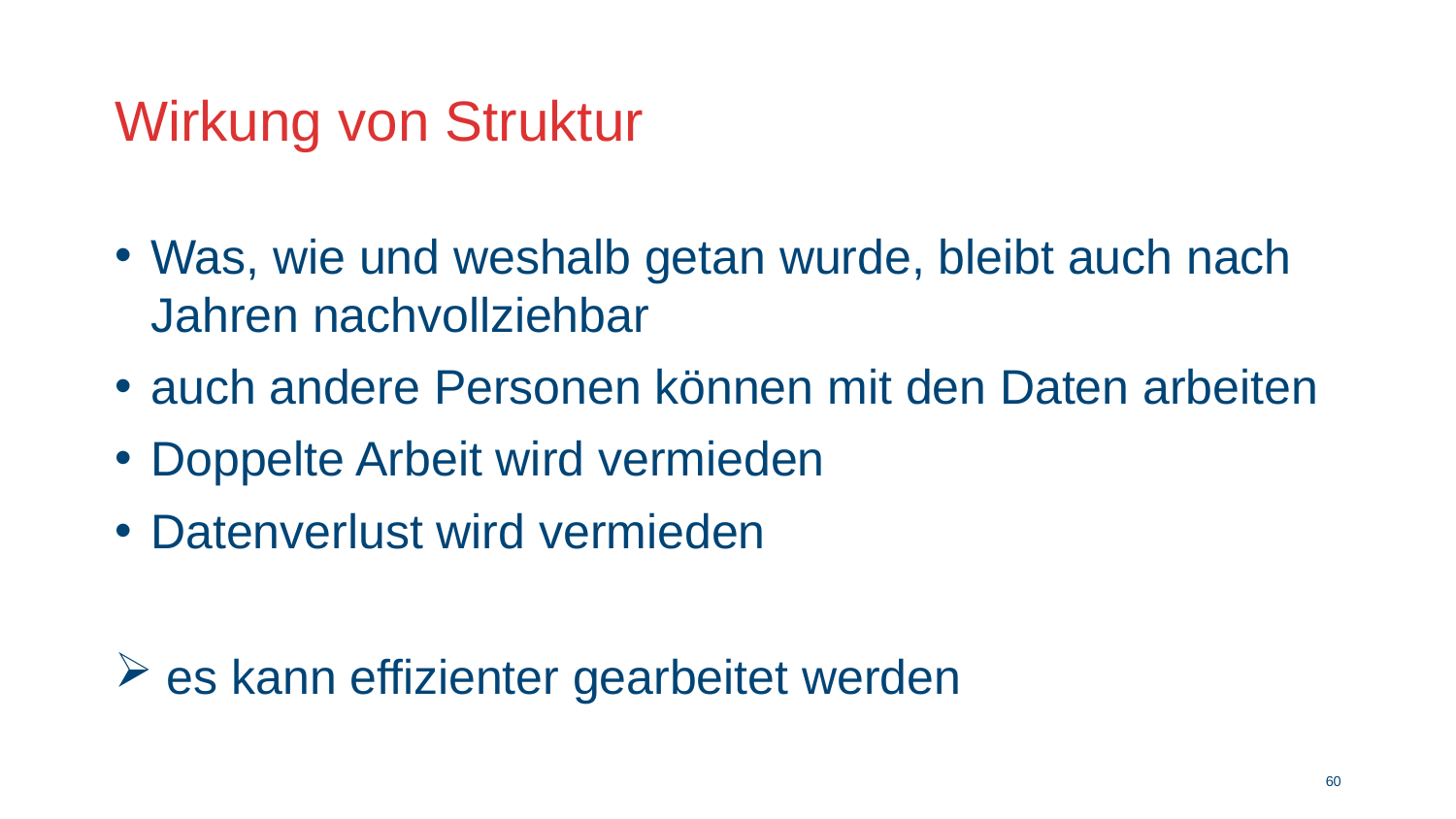

# Wirkung von Struktur
Was, wie und weshalb getan wurde, bleibt auch nach Jahren nachvollziehbar
auch andere Personen können mit den Daten arbeiten
Doppelte Arbeit wird vermieden
Datenverlust wird vermieden

 es kann effizienter gearbeitet werden

60